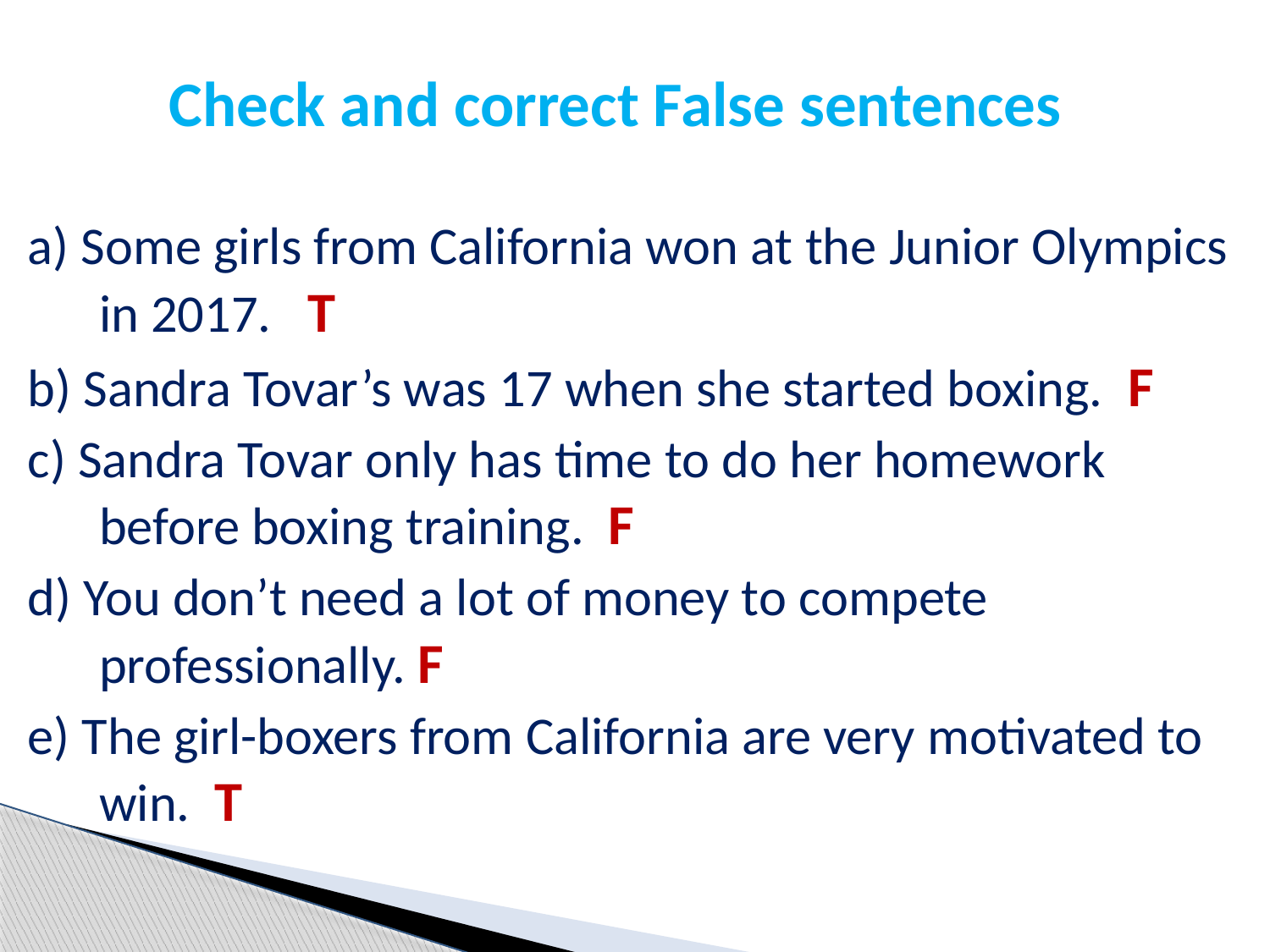

# Check and correct False sentences
a) Some girls from California won at the Junior Olympics in 2017.   T
b) Sandra Tovar’s was 17 when she started boxing.  F
c) Sandra Tovar only has time to do her homework before boxing training.  F
d) You don’t need a lot of money to compete professionally. F
e) The girl-boxers from California are very motivated to win.  T